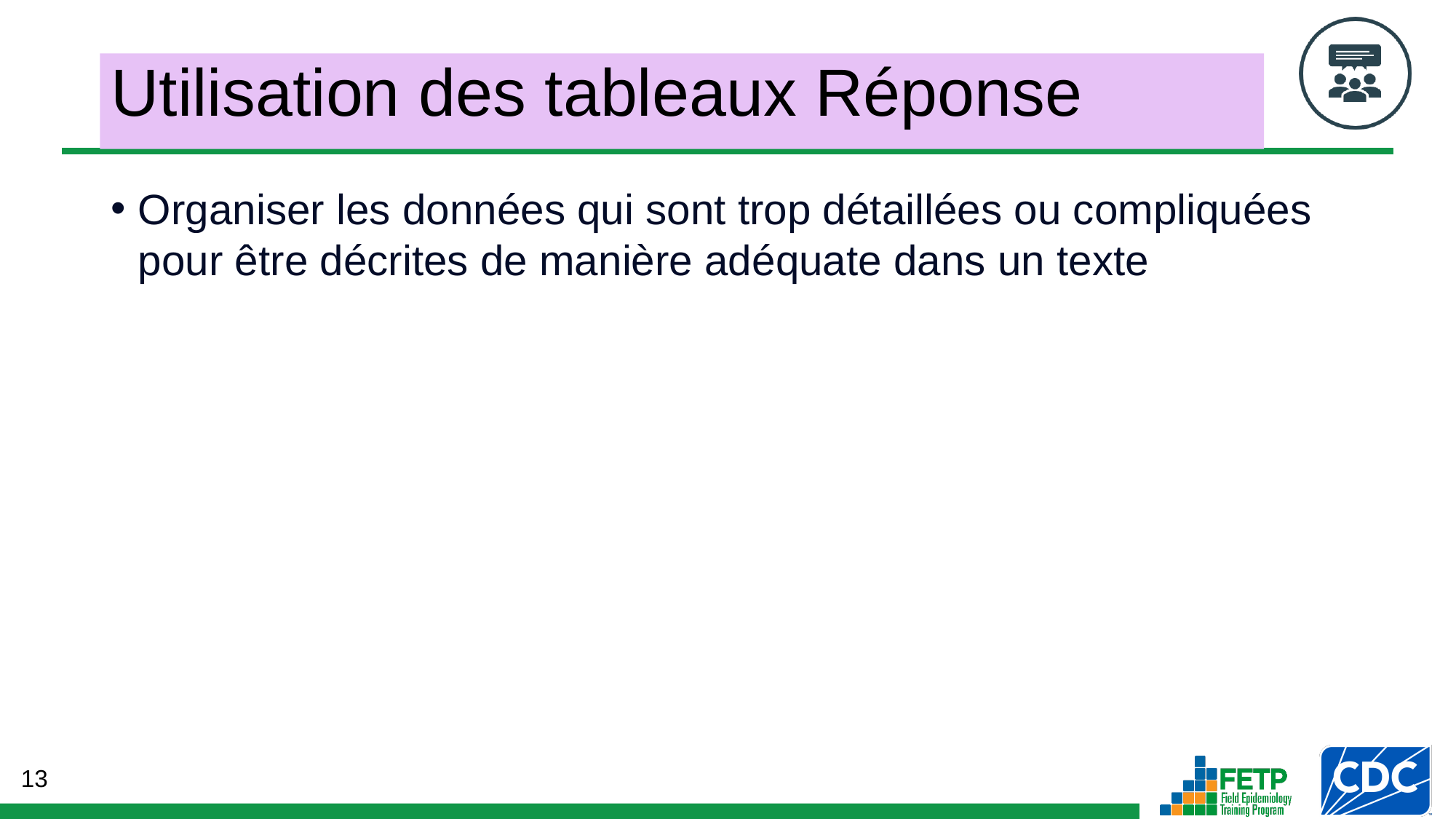

# Utilisation des tableaux Réponse
Organiser les données qui sont trop détaillées ou compliquées pour être décrites de manière adéquate dans un texte